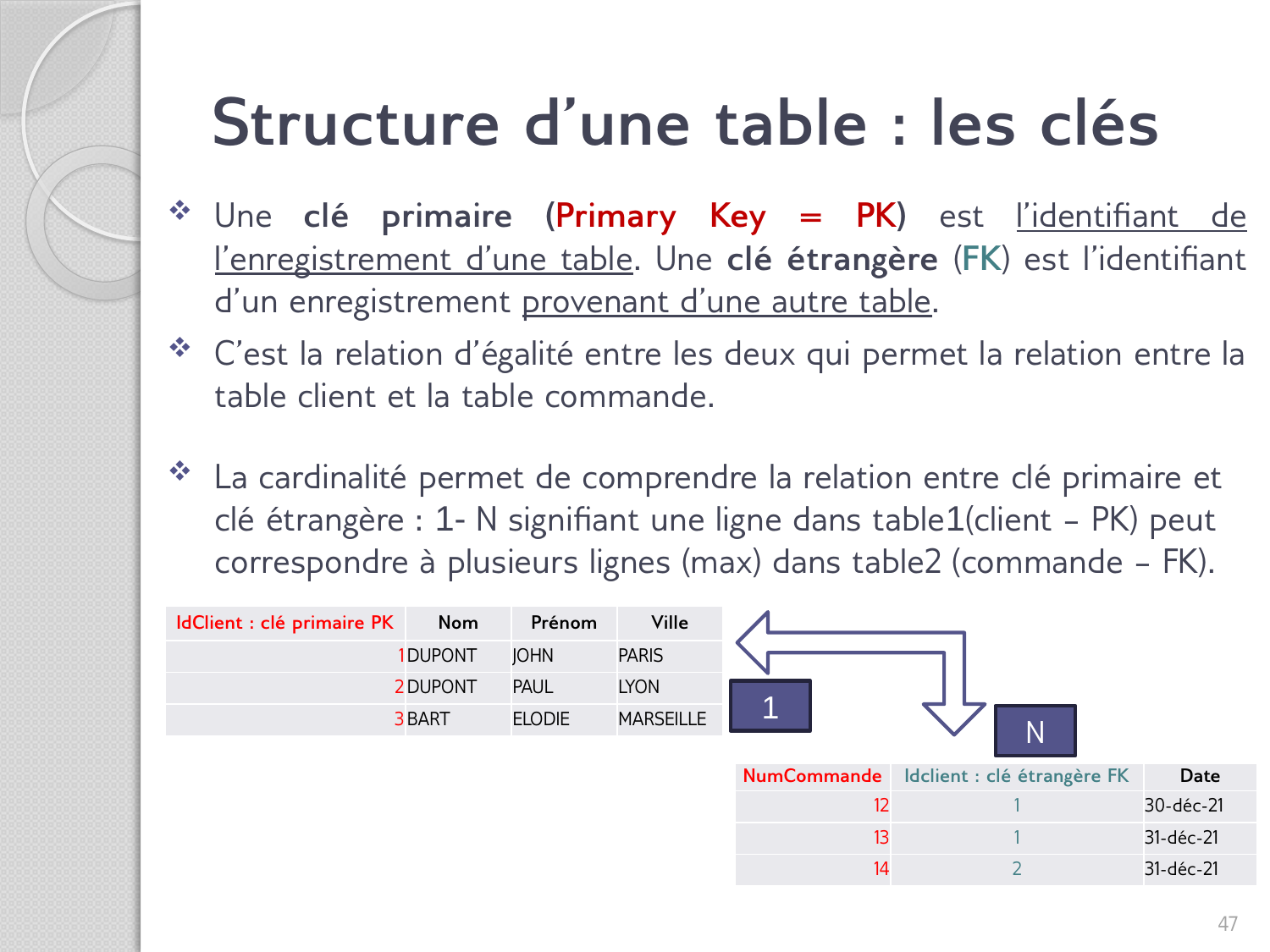

# Structure d’une table : les clés
Une clé primaire (Primary Key = PK) est l’identifiant de l’enregistrement d’une table. Une clé étrangère (FK) est l’identifiant
d’un enregistrement provenant d’une autre table.
C’est la relation d’égalité entre les deux qui permet la relation entre la table client et la table commande.

La cardinalité permet de comprendre la relation entre clé primaire et clé étrangère : 1- N signifiant une ligne dans table1(client – PK) peut correspondre à plusieurs lignes (max) dans table2 (commande – FK).

| IdClient : clé primaire PK | Nom | Prénom | Ville |
| --- | --- | --- | --- |
| 1 | DUPONT | JOHN | PARIS |
| 2 | DUPONT | PAUL | LYON |
| 3 | BART | ELODIE | MARSEILLE |
1
N
| NumCommande | Idclient : clé étrangère FK | Date |
| --- | --- | --- |
| 12 | 1 | 30-déc-21 |
| 13 | 1 | 31-déc-21 |
| 14 | 2 | 31-déc-21 |
47